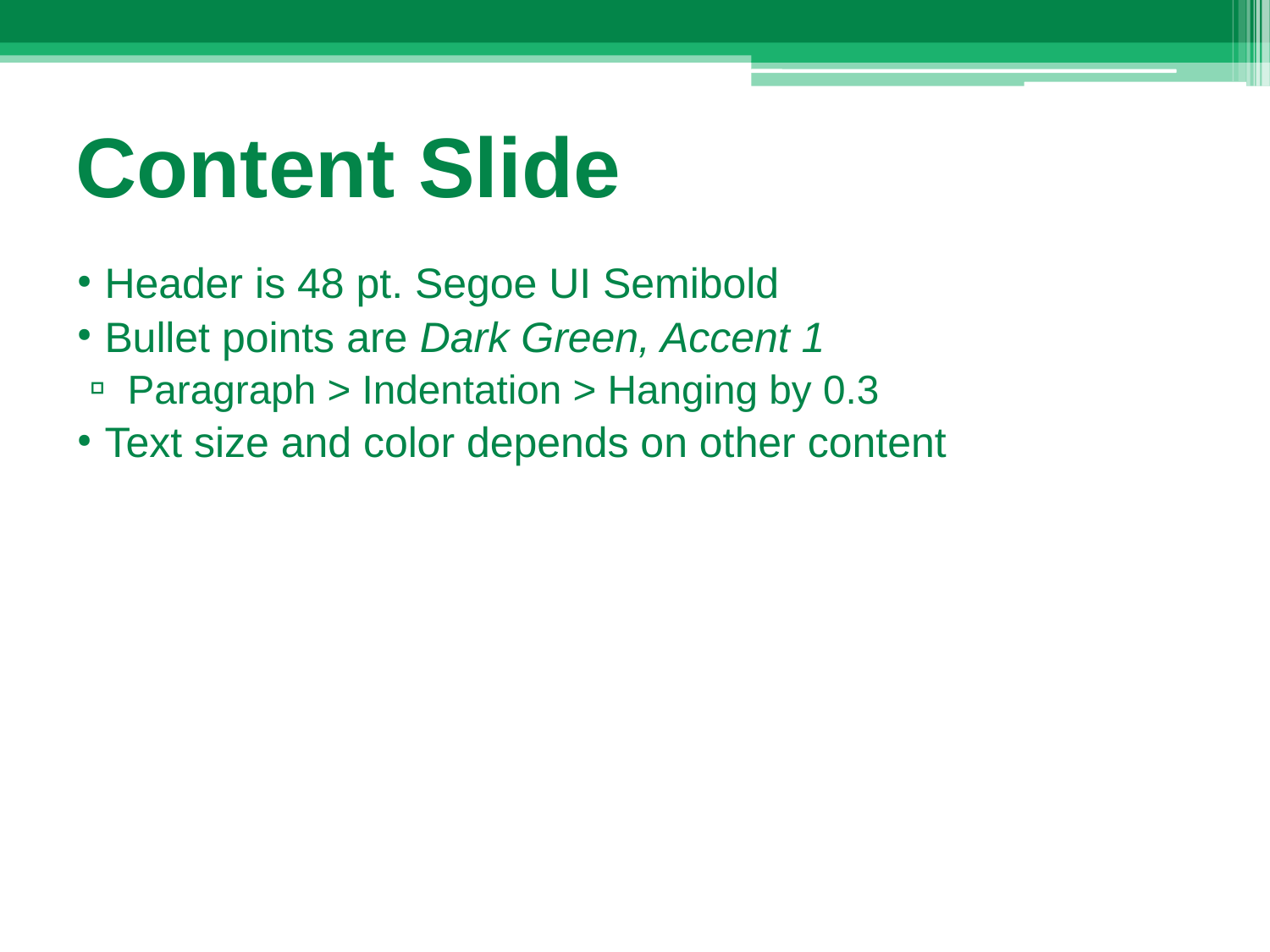

# Content Slide
Header is 48 pt. Segoe UI Semibold
Bullet points are Dark Green, Accent 1
Paragraph > Indentation > Hanging by 0.3
Text size and color depends on other content